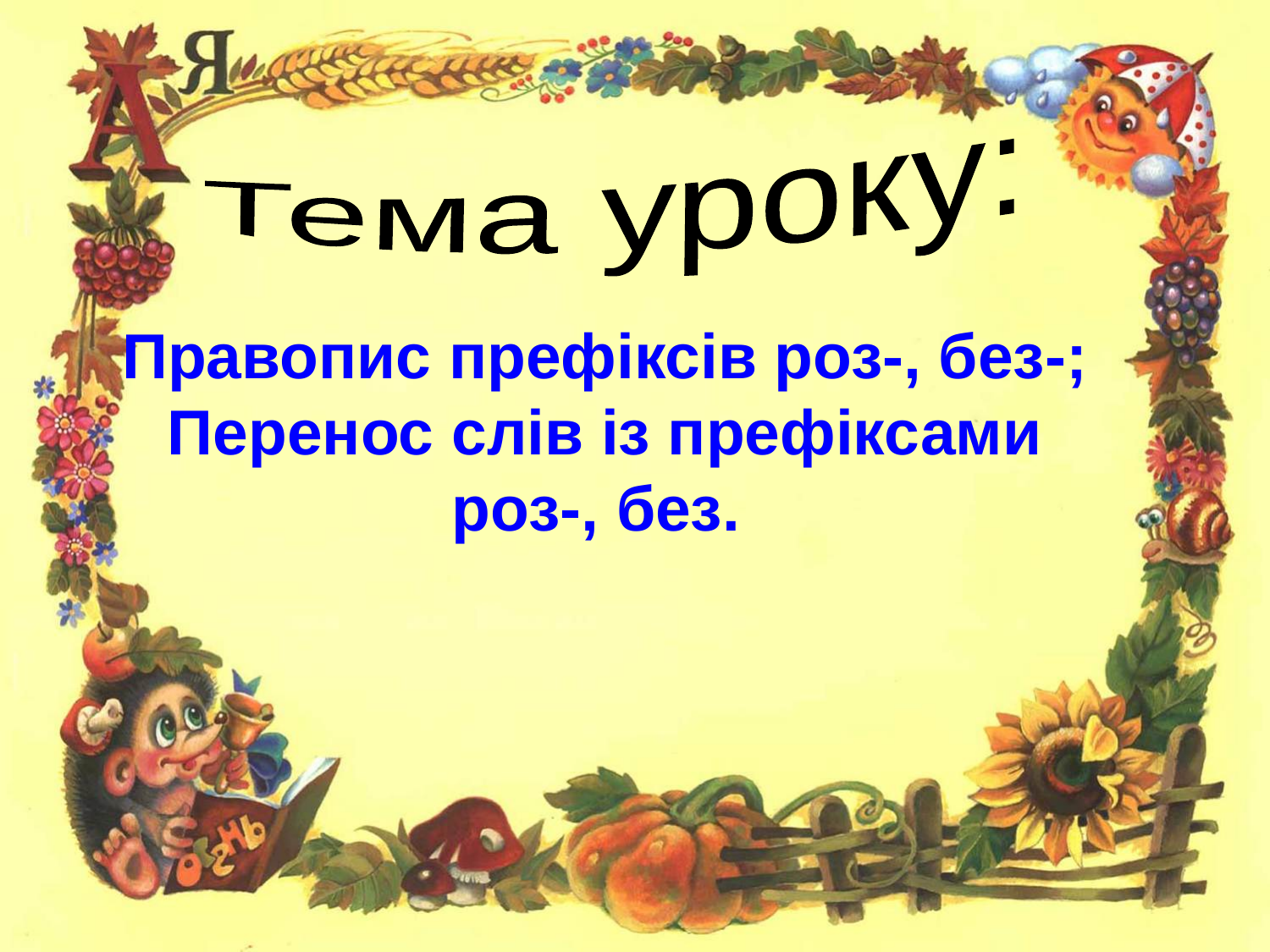

Тема уроку:
Правопис префіксів роз-, без-;
Перенос слів із префіксами роз-, без.